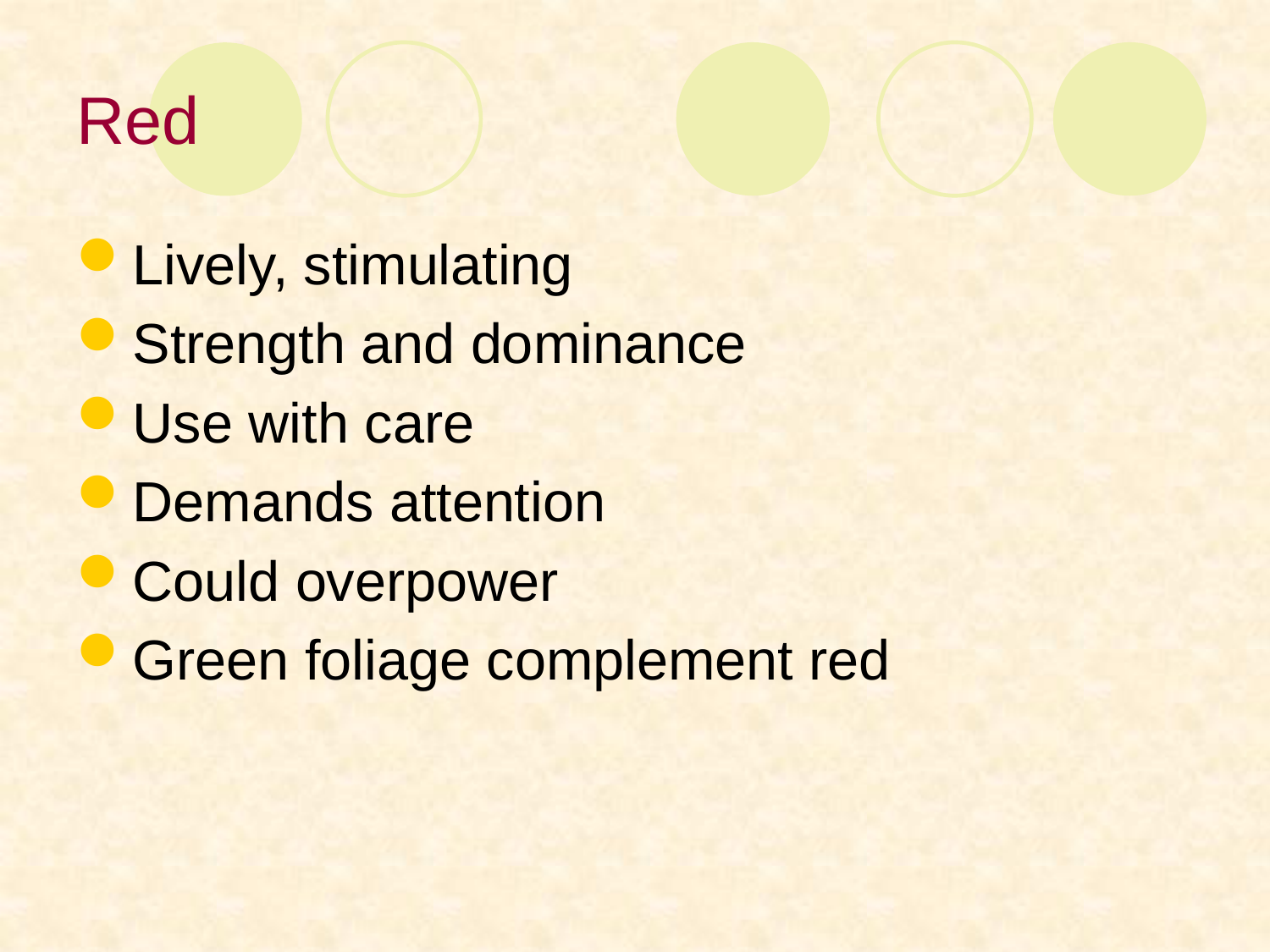

# Red
Lively, stimulating
Strength and dominance
Use with care
Demands attention
Could overpower
Green foliage complement red